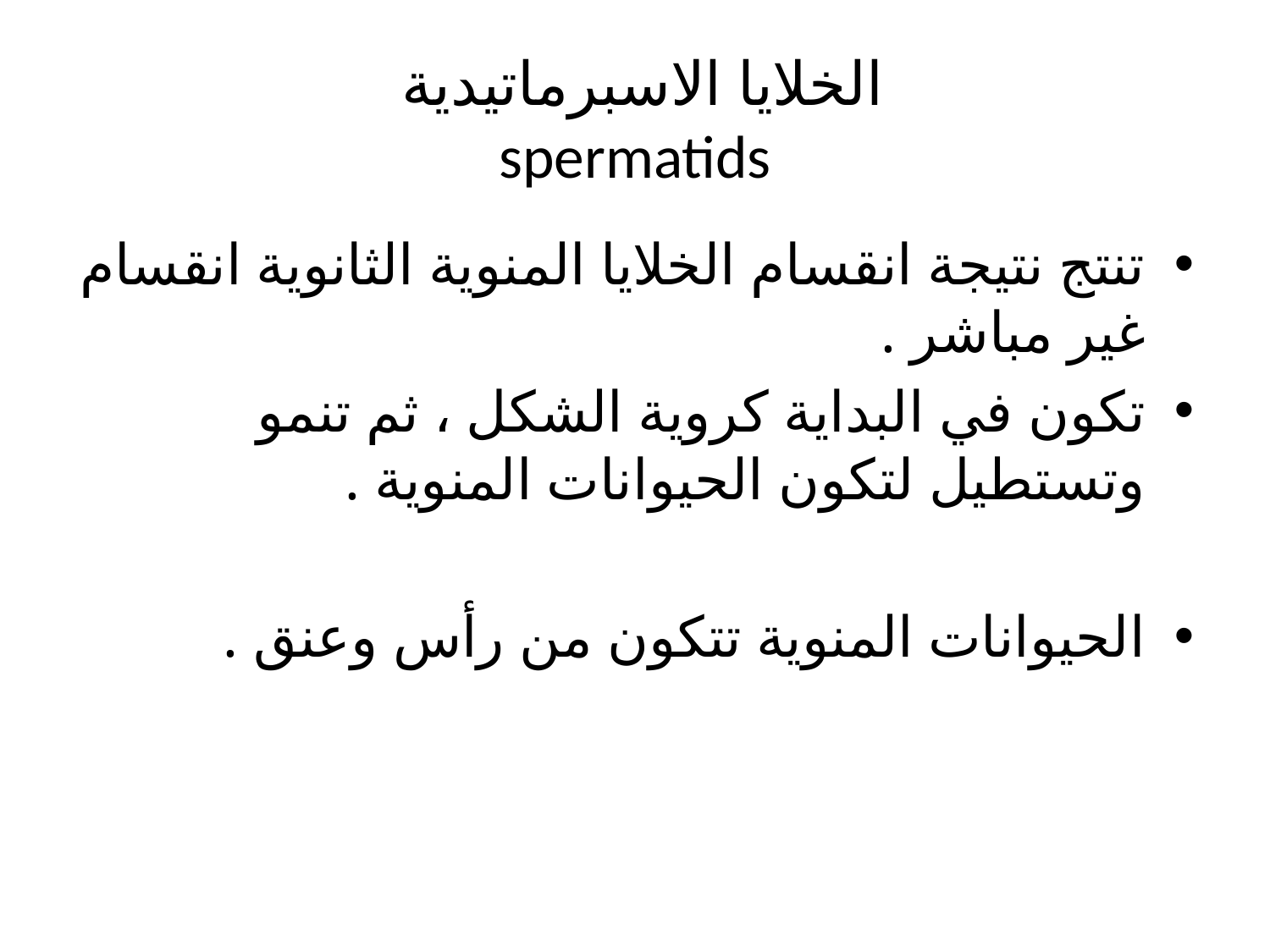

# الخلايا الاسبرماتيدية spermatids
تنتج نتيجة انقسام الخلايا المنوية الثانوية انقسام غير مباشر .
تكون في البداية كروية الشكل ، ثم تنمو وتستطيل لتكون الحيوانات المنوية .

الحيوانات المنوية تتكون من رأس وعنق .